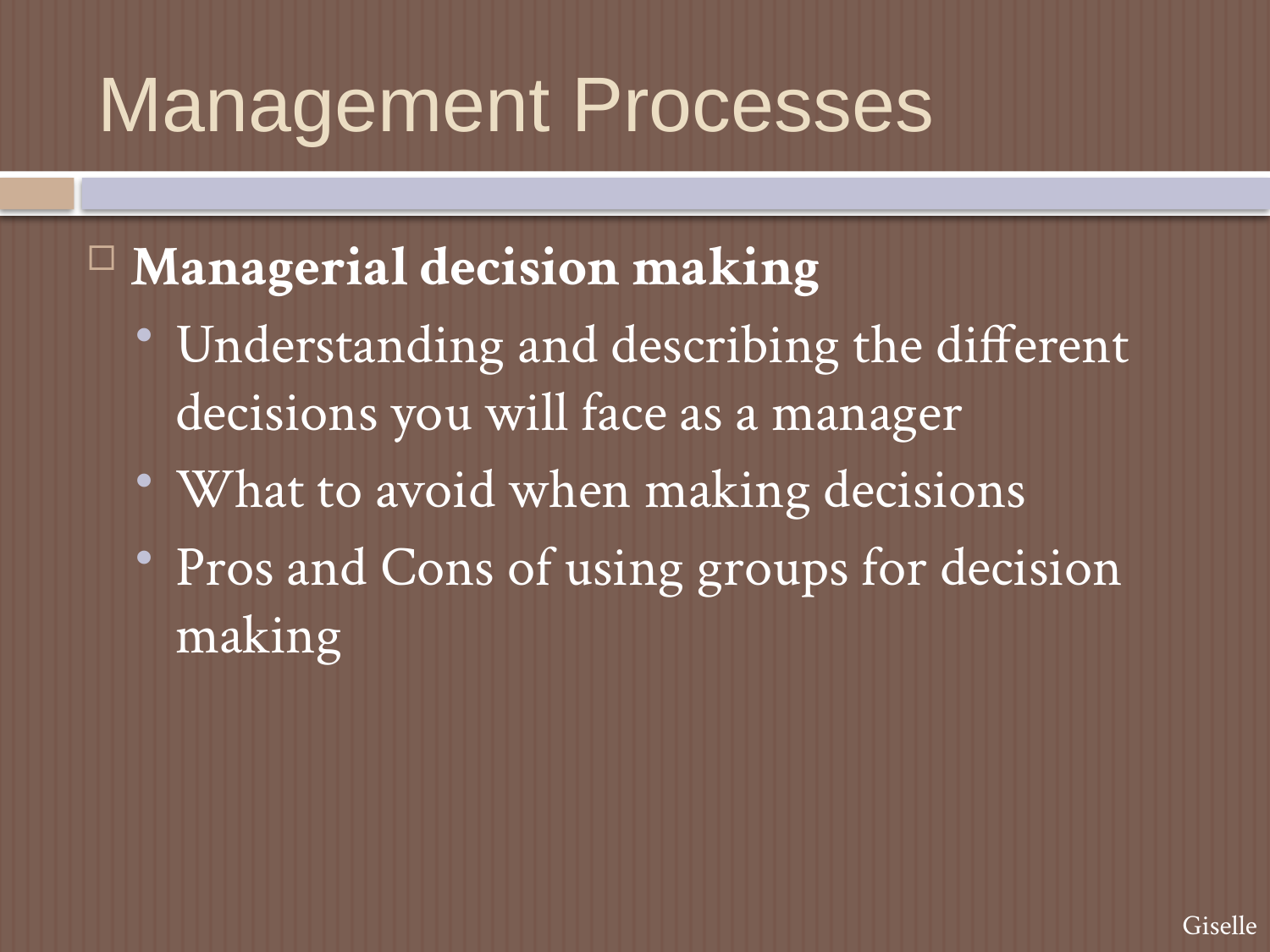

# Management Processes
Managerial decision making
Understanding and describing the different decisions you will face as a manager
What to avoid when making decisions
Pros and Cons of using groups for decision making

Giselle